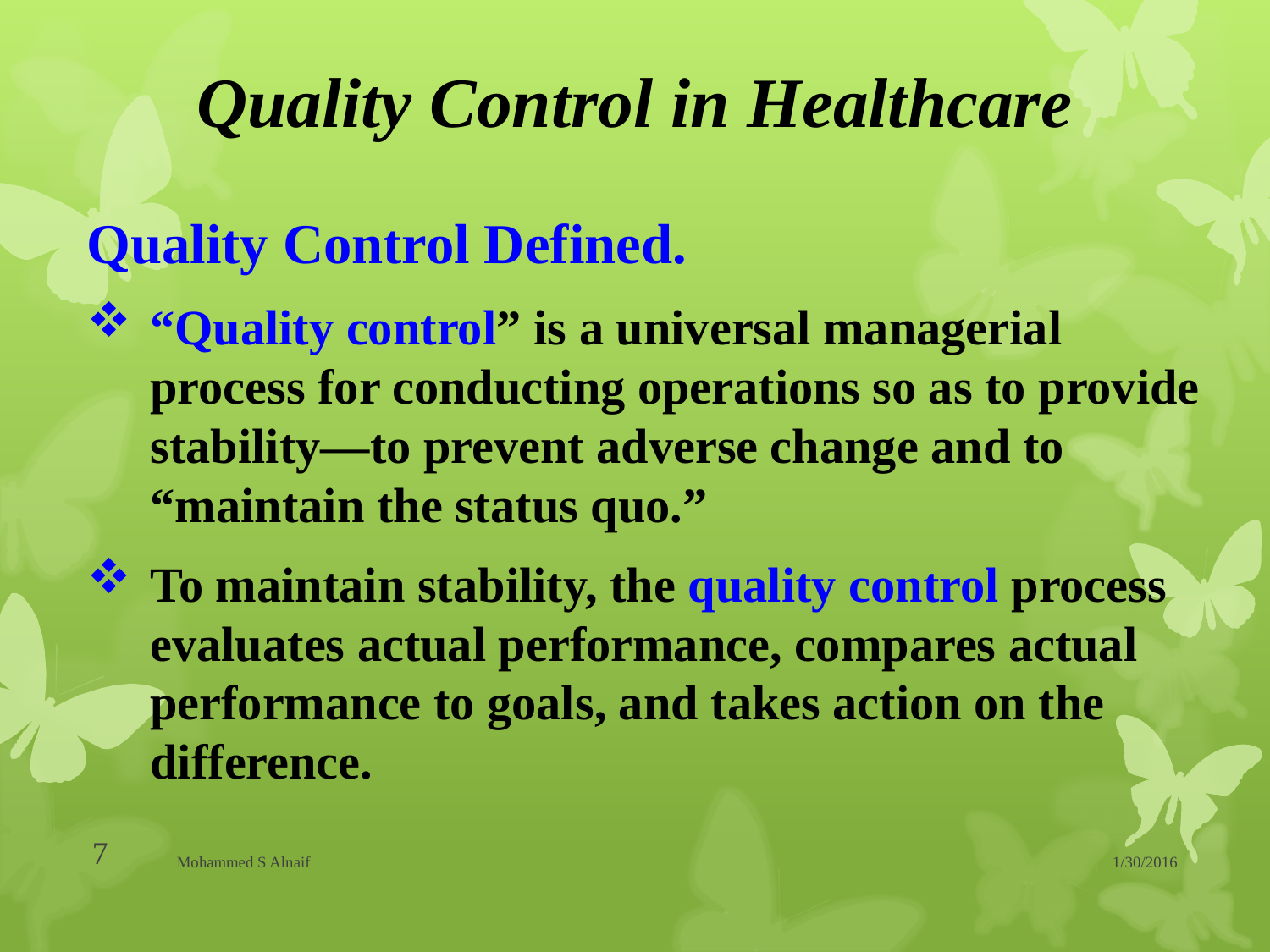

# Quality Control in Healthcare
Quality Control Defined.
“Quality control” is a universal managerial process for conducting operations so as to provide stability—to prevent adverse change and to “maintain the status quo.”
To maintain stability, the quality control process evaluates actual performance, compares actual performance to goals, and takes action on the difference.
7
Mohammed S Alnaif
1/30/2016